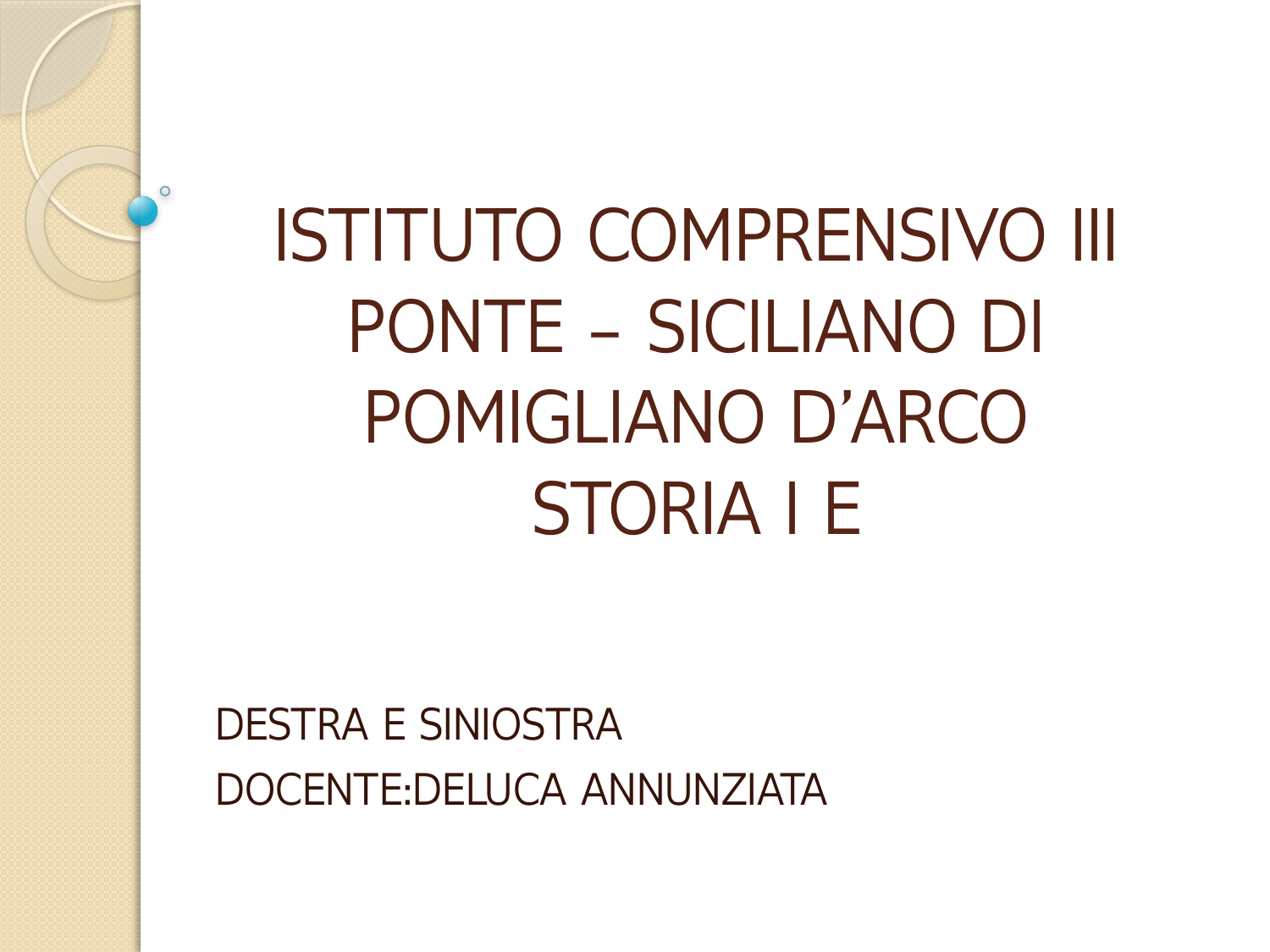

# ISTITUTO COMPRENSIVO III PONTE – SICILIANO DI POMIGLIANO D’ARCO STORIA I E
DESTRA E SINIOSTRA
DOCENTE:DELUCA ANNUNZIATA